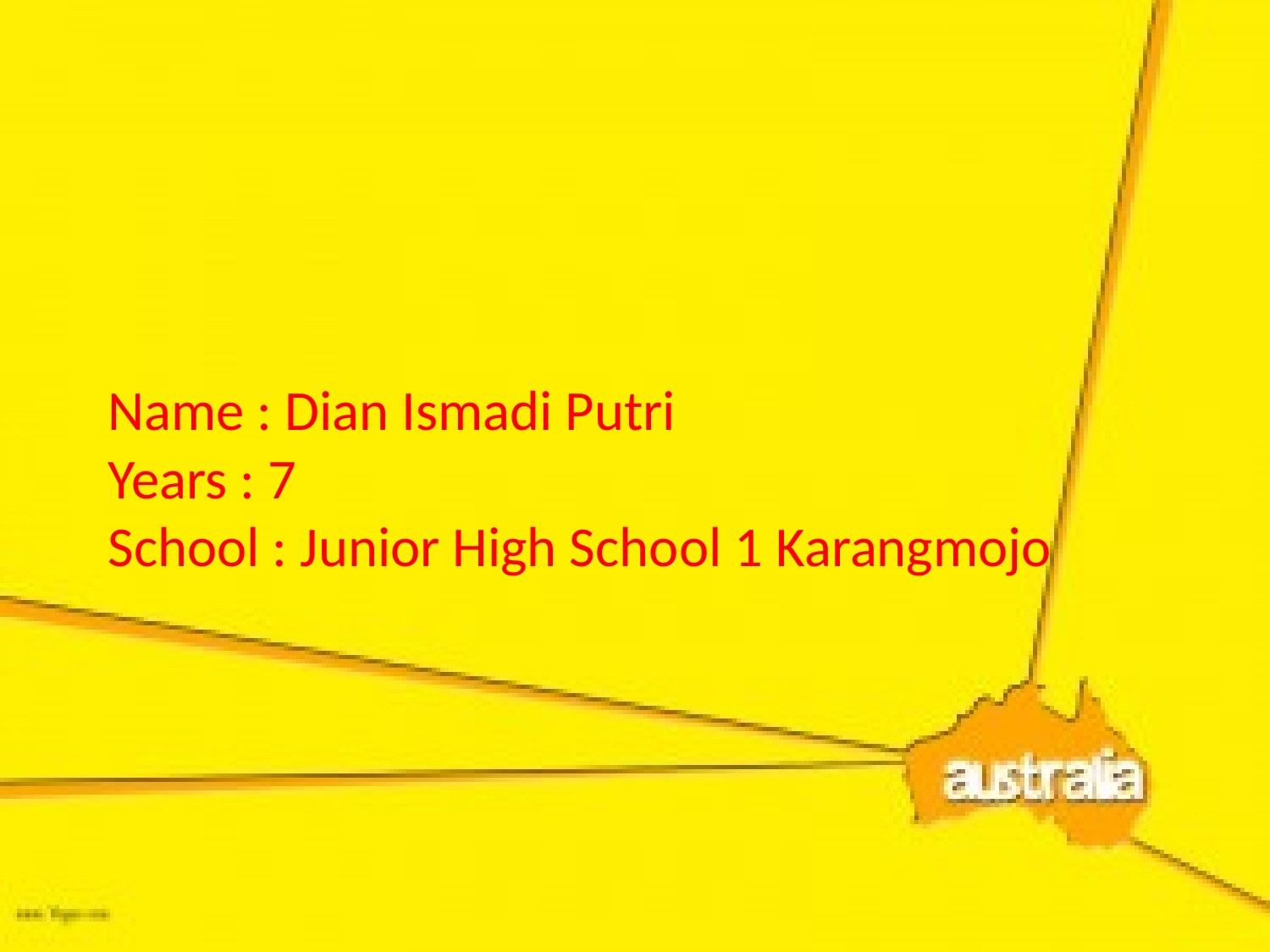

# Name : Dian Ismadi Putri Years : 7 School : Junior High School 1 Karangmojo